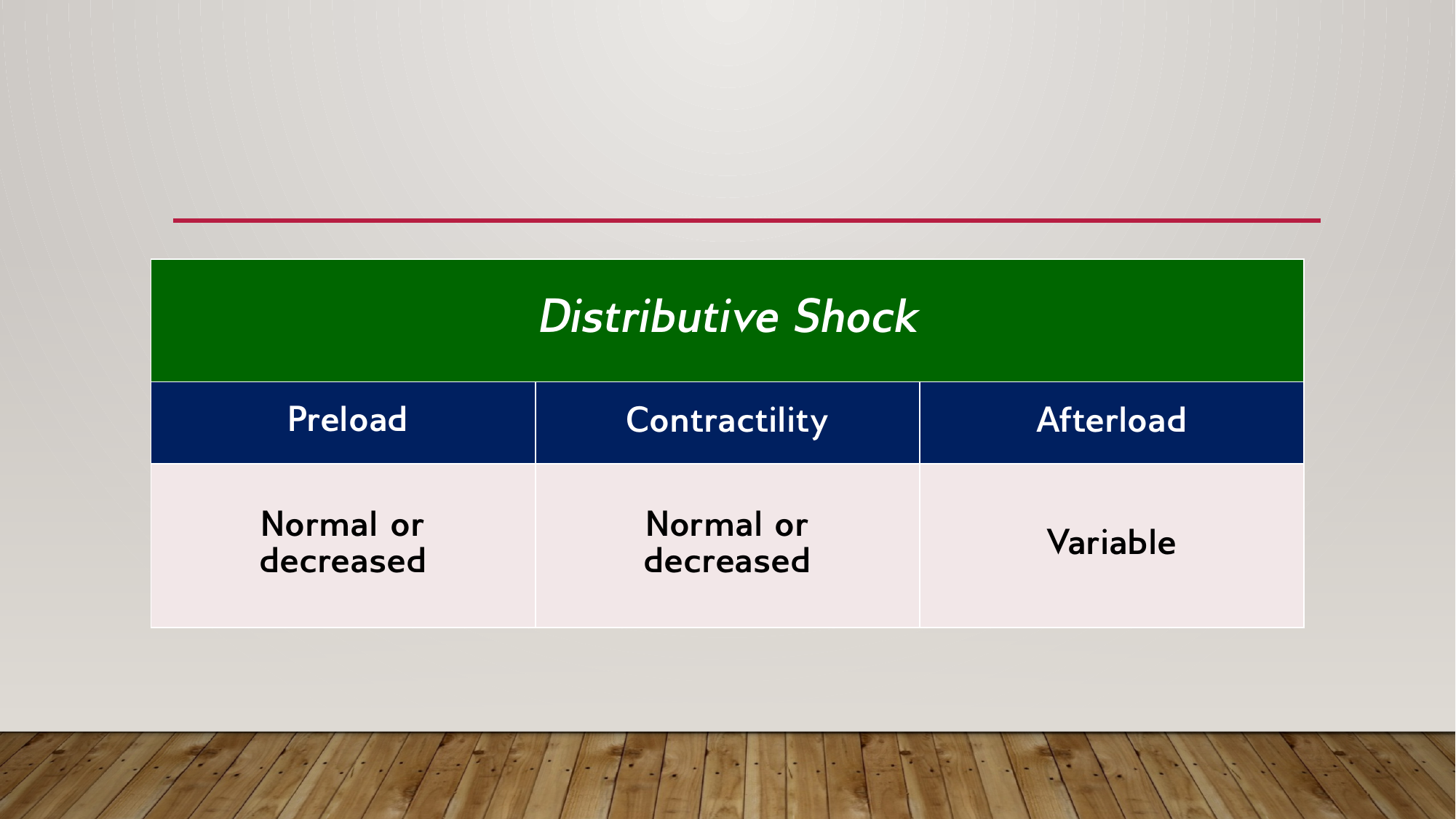

#
| Distributive Shock |  |  |
| --- | --- | --- |
| Preload | Contractility | Afterload |
| Normal or decreased | Normal or decreased | Variable |